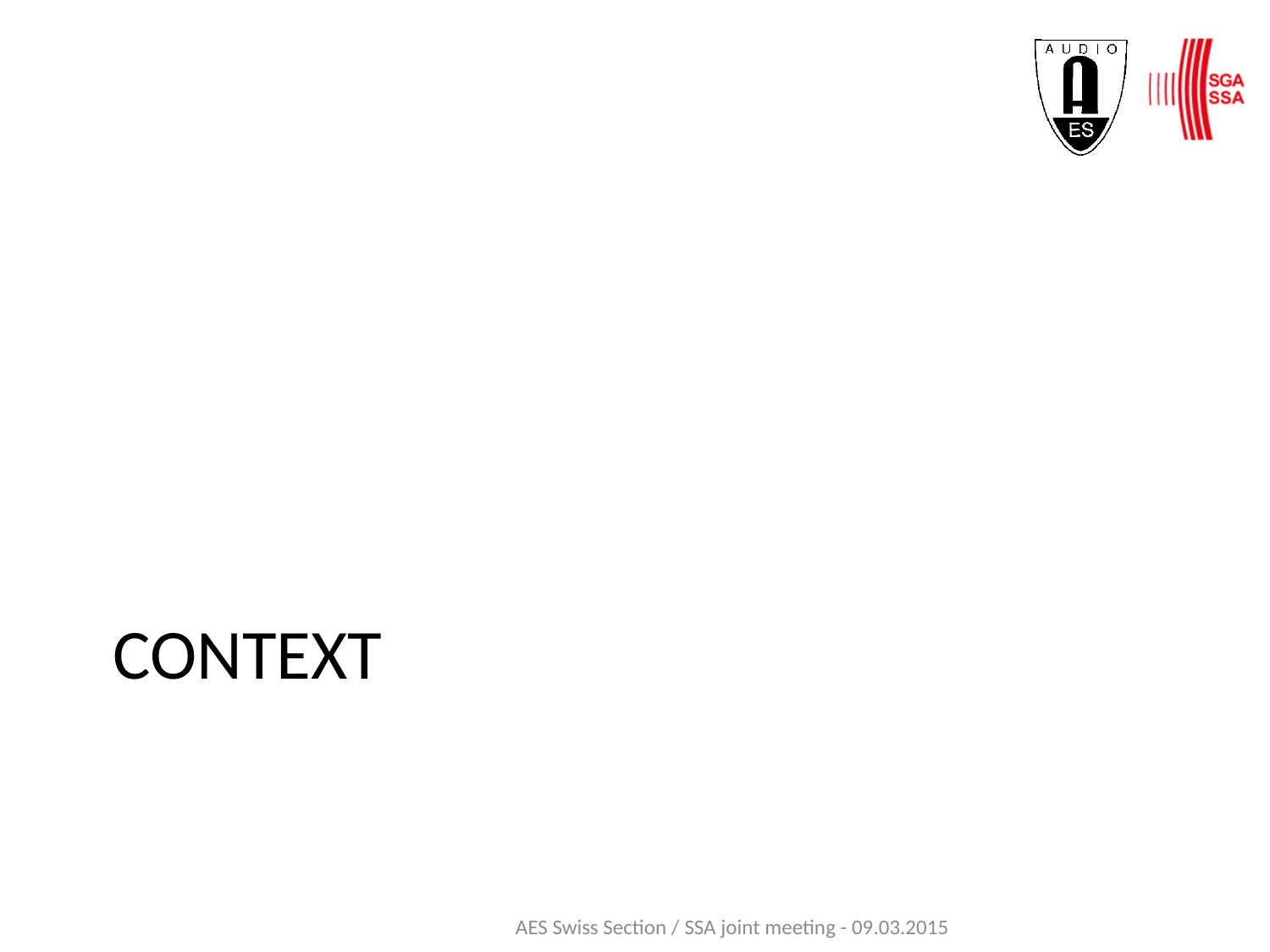

# Context
AES Swiss Section / SSA joint meeting - 09.03.2015